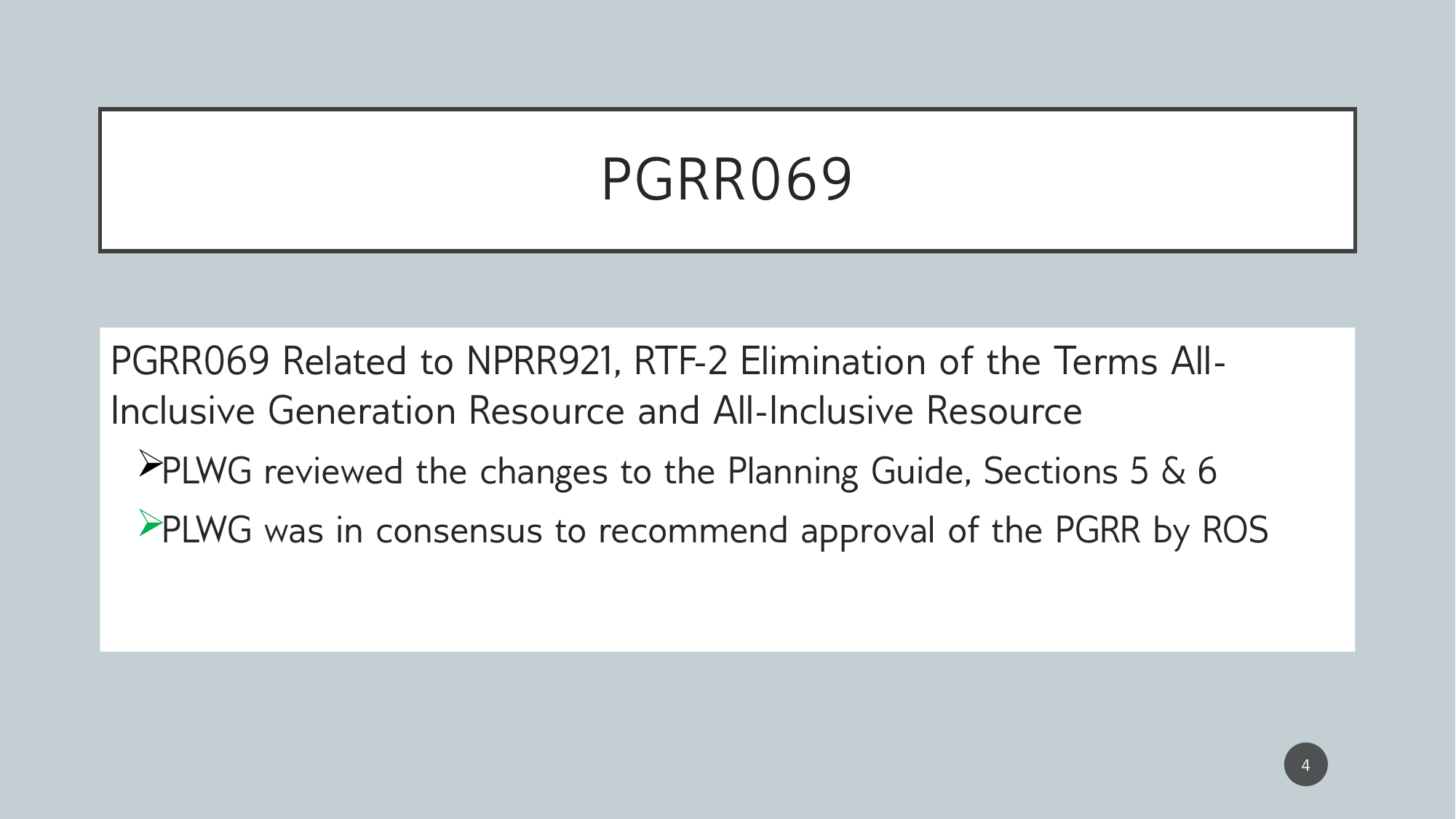

# pgrr069
PGRR069 Related to NPRR921, RTF-2 Elimination of the Terms All-Inclusive Generation Resource and All-Inclusive Resource
PLWG reviewed the changes to the Planning Guide, Sections 5 & 6
PLWG was in consensus to recommend approval of the PGRR by ROS

4